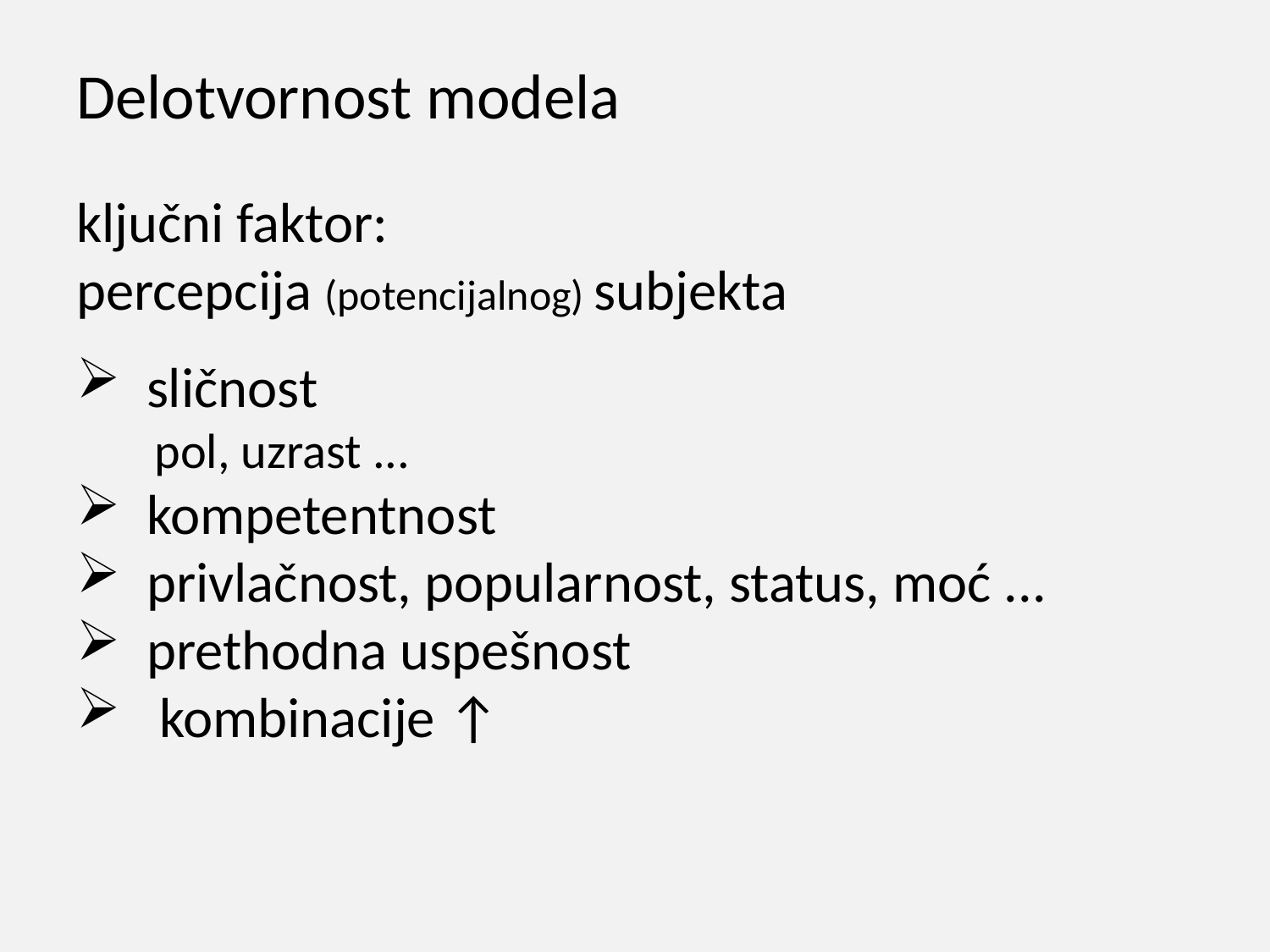

# Delotvornost modela
ključni faktor:
percepcija (potencijalnog) subjekta

  sličnost
       pol, uzrast ...
  kompetentnost
  privlačnost, popularnost, status, moć ...
  prethodna uspešnost
   kombinacije ↑